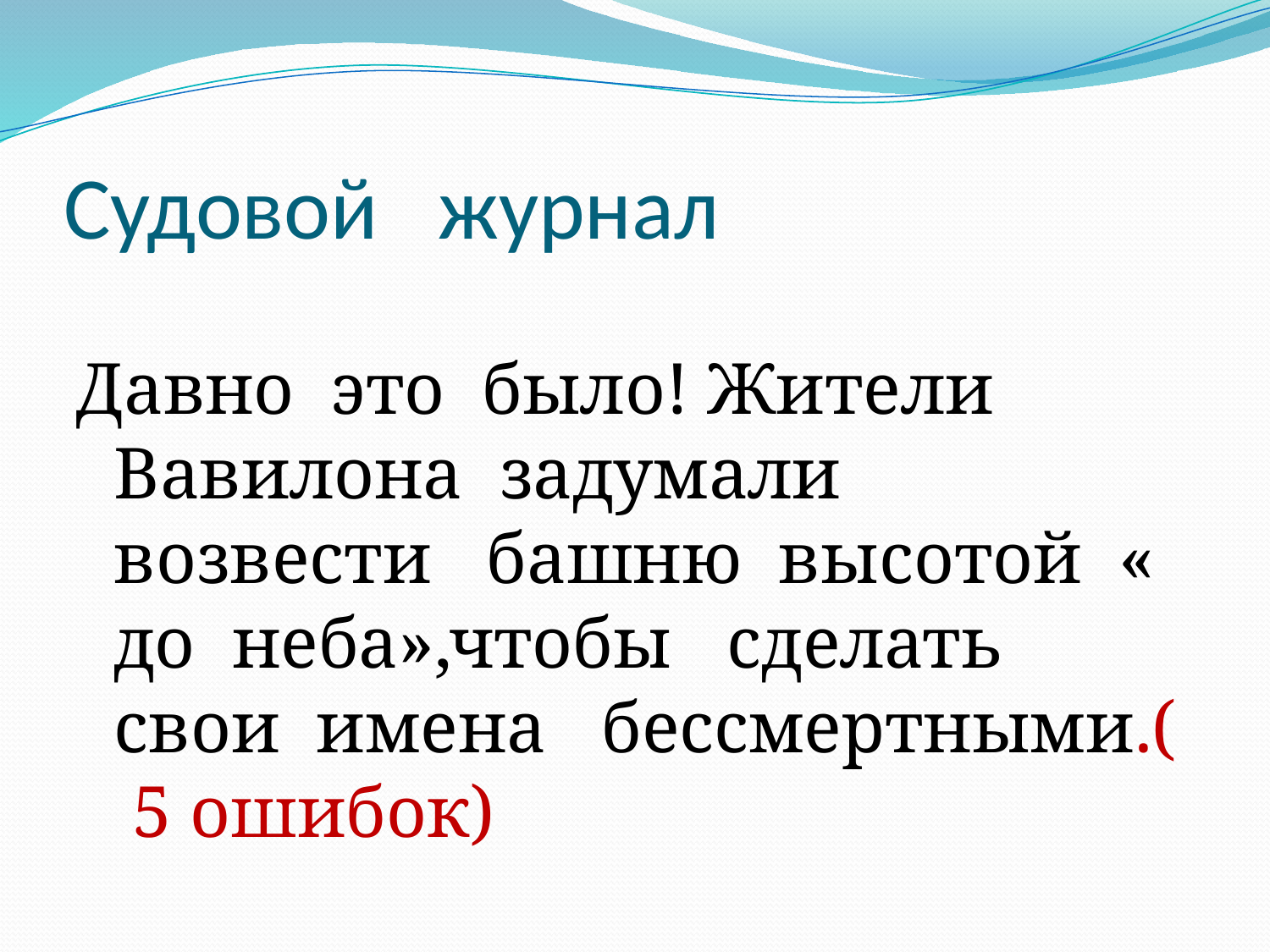

# Судовой   журнал

Давно  это  было! Жители   Вавилона  задумали  возвести   башню  высотой  « до  неба»,чтобы   сделать  свои  имена   бессмертными.(  5 ошибок)